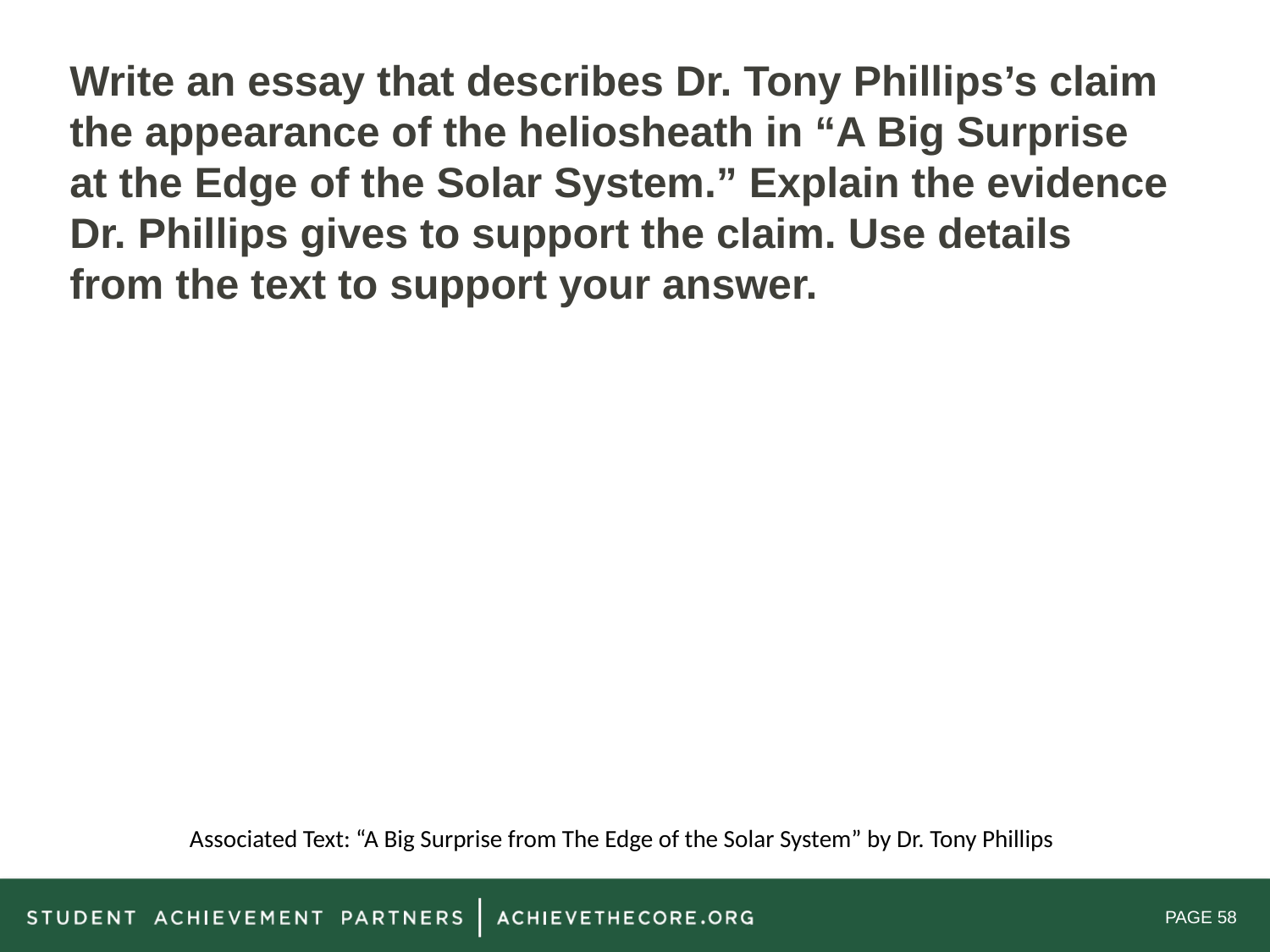

Write an essay that describes Dr. Tony Phillips’s claim the appearance of the heliosheath in “A Big Surprise at the Edge of the Solar System.” Explain the evidence Dr. Phillips gives to support the claim. Use details from the text to support your answer.
Associated Text: “A Big Surprise from The Edge of the Solar System” by Dr. Tony Phillips